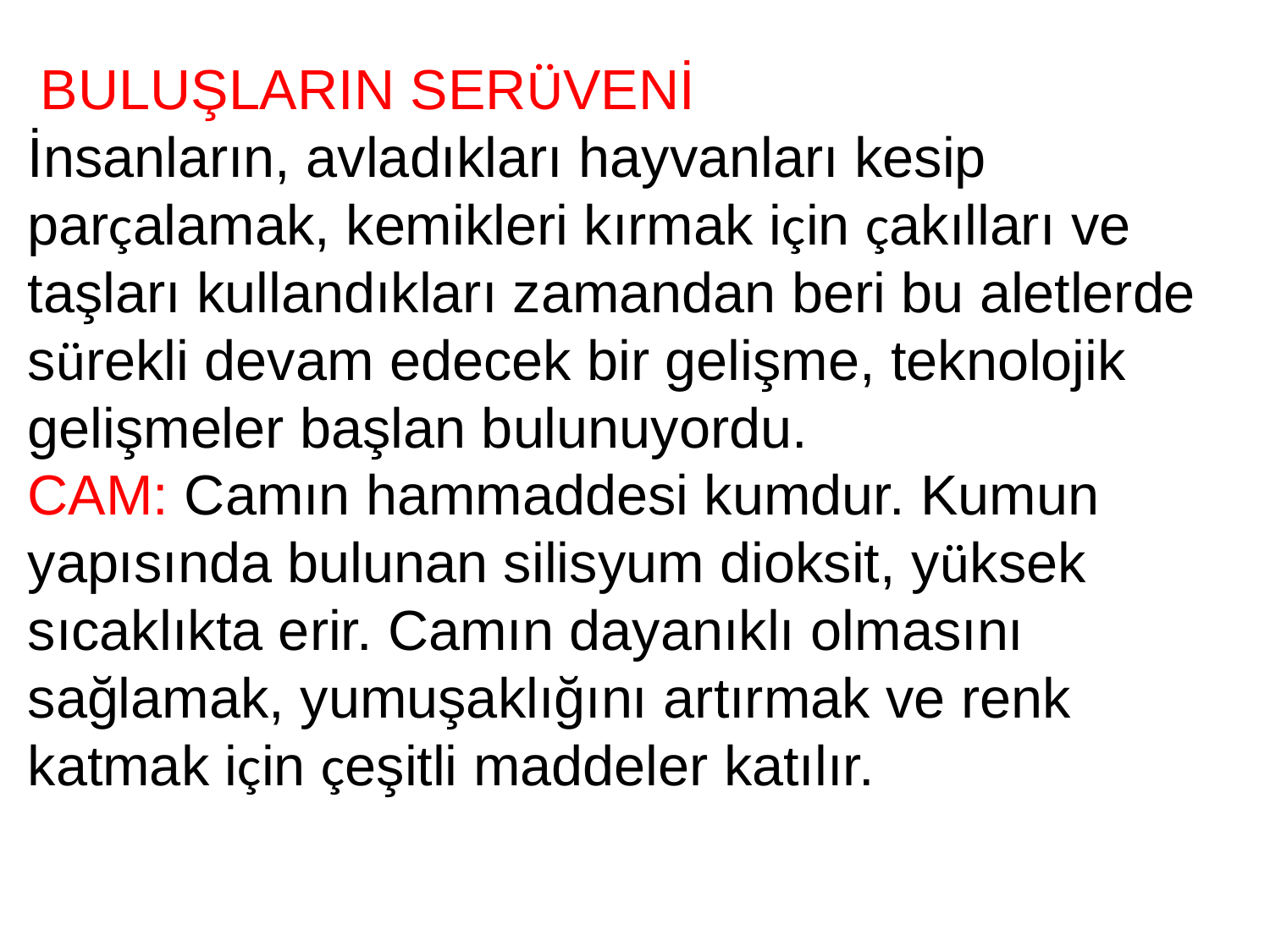

BULUŞLARIN SERÜVENİ
İnsanların, avladıkları hayvanları kesip parçalamak, kemikleri kırmak için çakılları ve taşları kullandıkları zamandan beri bu aletlerde sürekli devam edecek bir gelişme, teknolojik gelişmeler başlan bulunuyordu.
CAM: Camın hammaddesi kumdur. Kumun yapısında bulunan silisyum dioksit, yüksek sıcaklıkta erir. Camın dayanıklı olmasını sağlamak, yumuşaklığını artırmak ve renk katmak için çeşitli maddeler katılır.